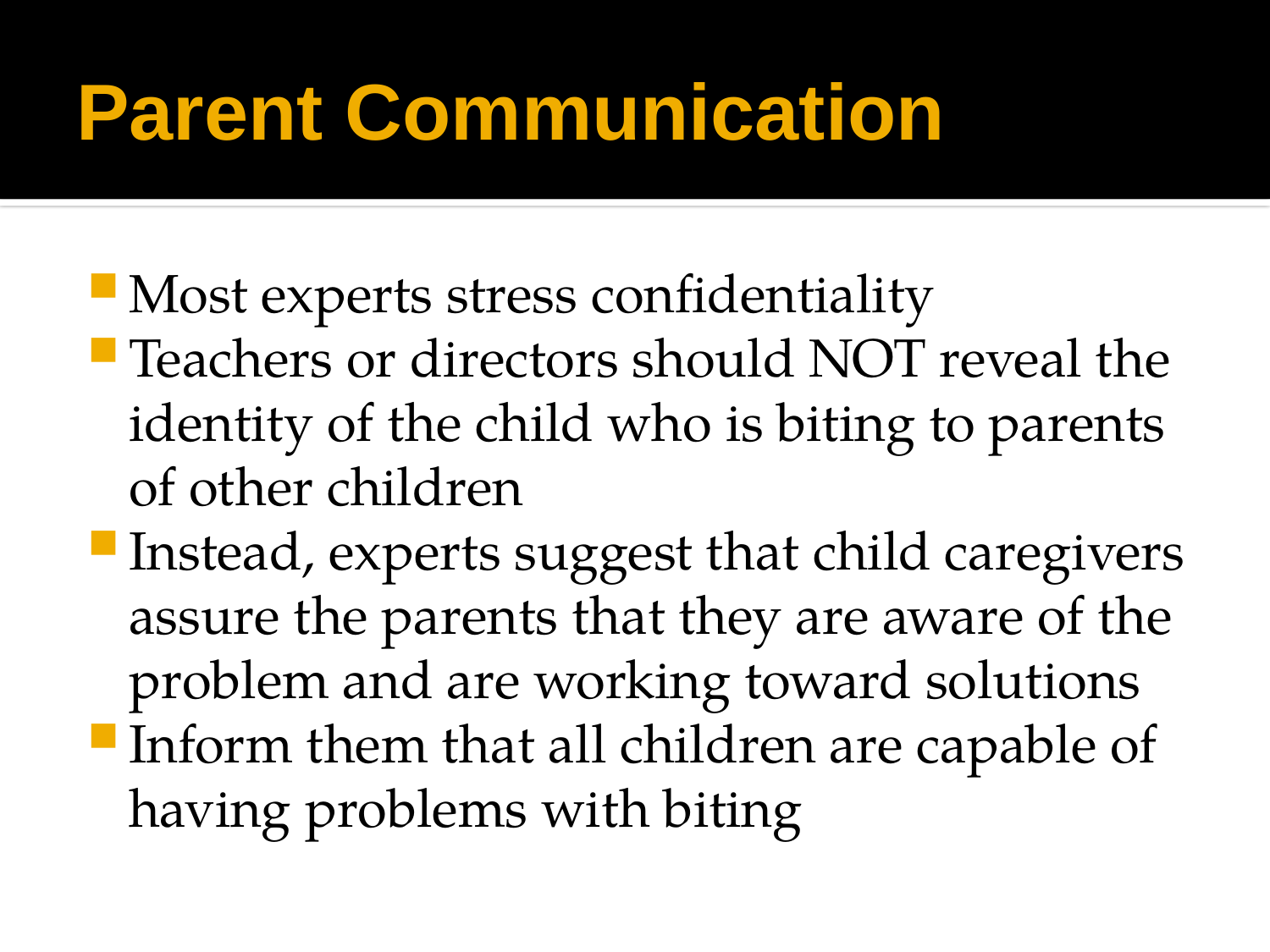

# Parent Communication
Most experts stress confidentiality
Teachers or directors should NOT reveal the identity of the child who is biting to parents of other children
Instead, experts suggest that child caregivers assure the parents that they are aware of the problem and are working toward solutions
Inform them that all children are capable of having problems with biting